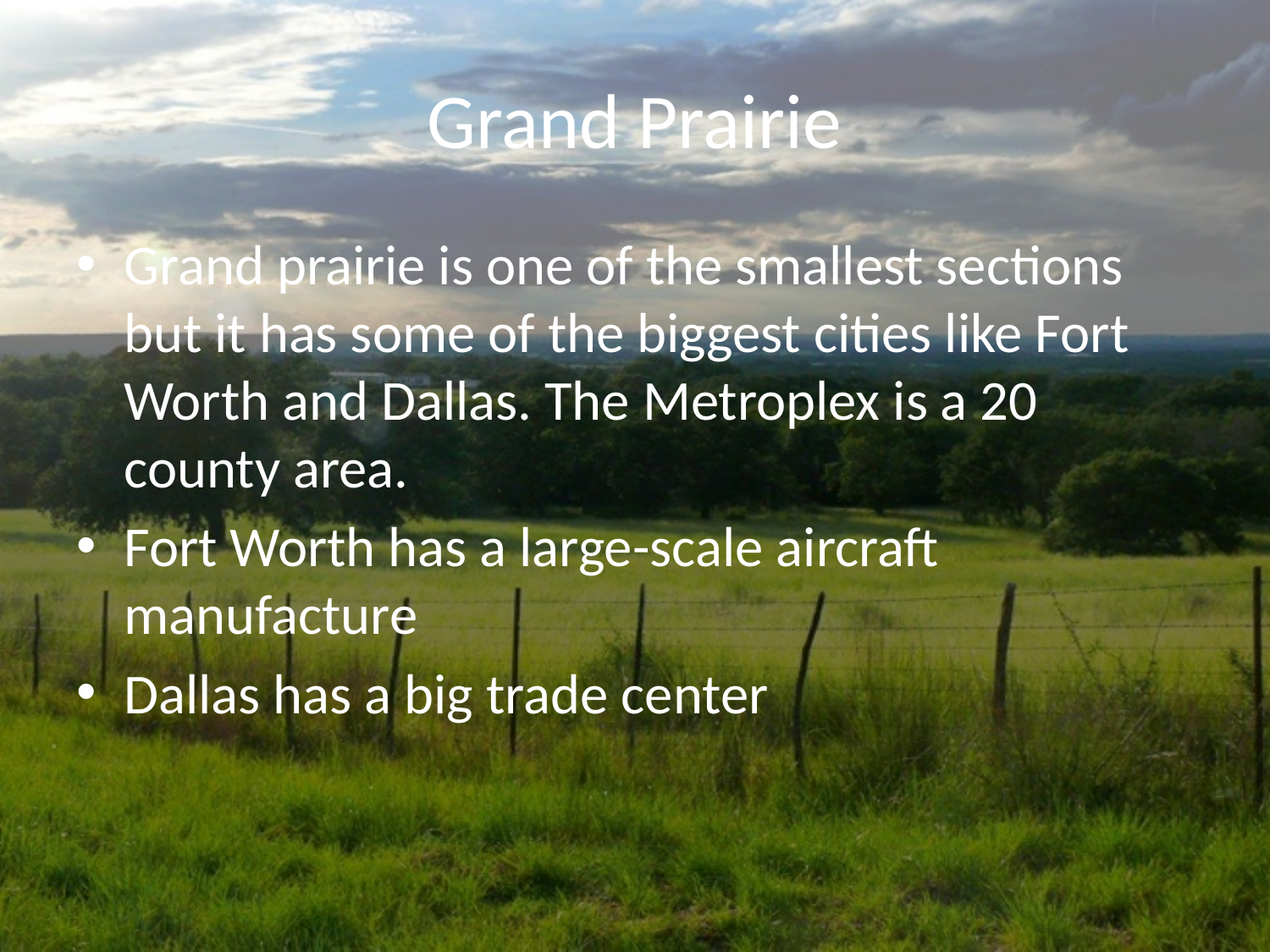

# Grand Prairie
Grand prairie is one of the smallest sections but it has some of the biggest cities like Fort Worth and Dallas. The Metroplex is a 20 county area.
Fort Worth has a large-scale aircraft manufacture
Dallas has a big trade center